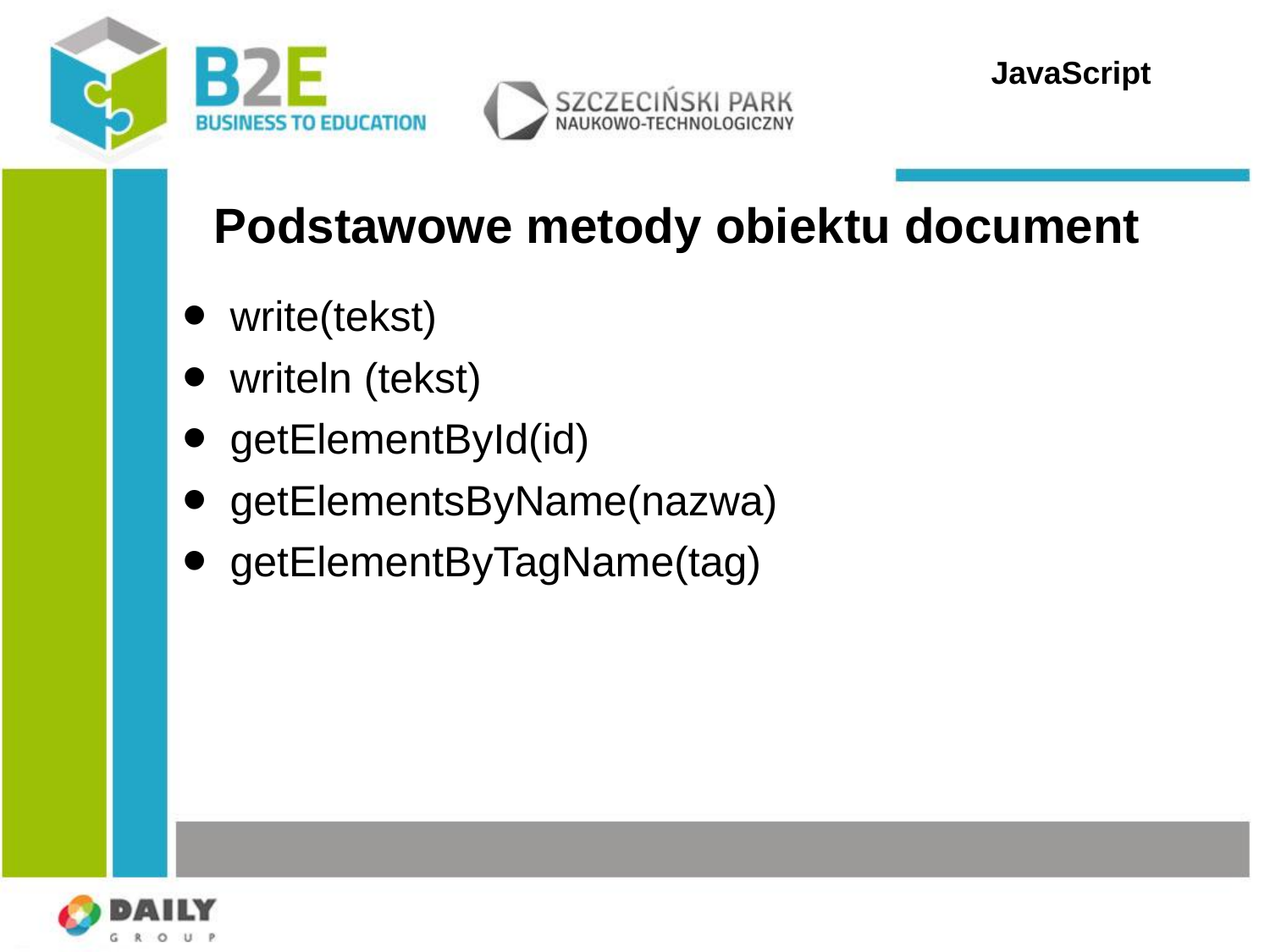

JavaScript
Podstawowe metody obiektu document
write(tekst)
writeln (tekst)
getElementById(id)
getElementsByName(nazwa)
getElementByTagName(tag)